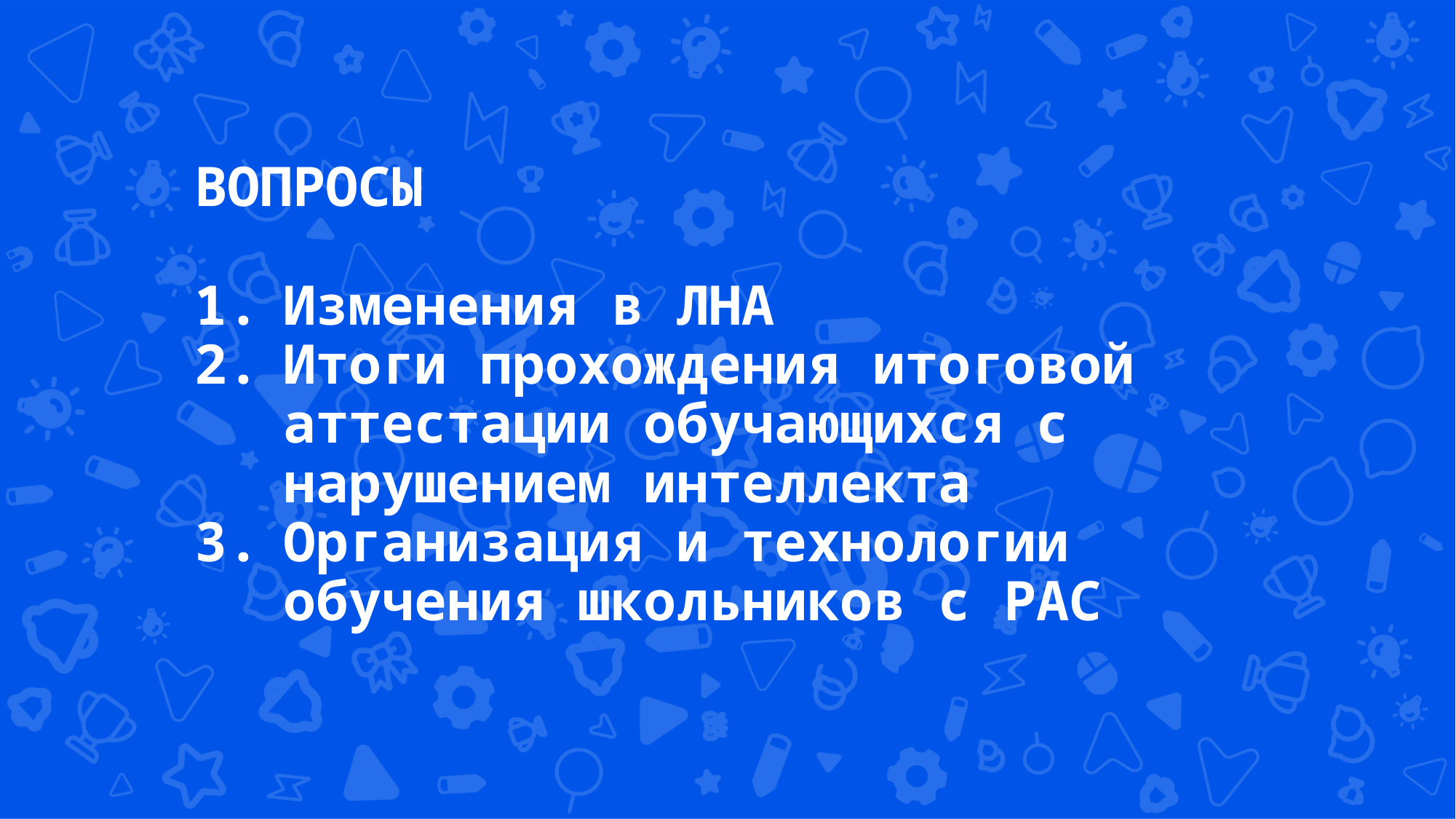

ВОПРОСЫ

Изменения в ЛНА
Итоги прохождения итоговой аттестации обучающихся с нарушением интеллекта
Организация и технологии обучения школьников с РАС